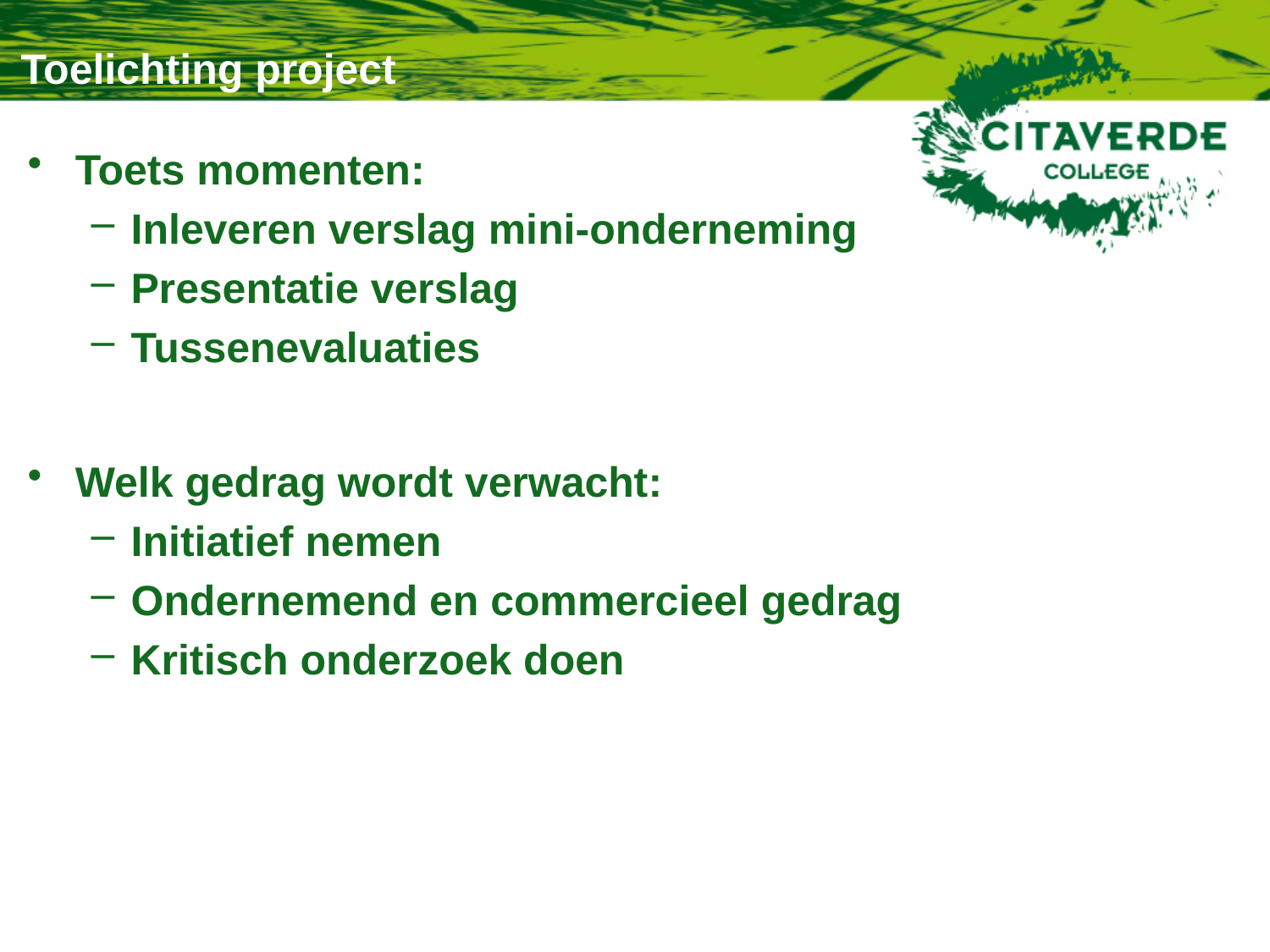

# Toelichting project
Toets momenten:
Inleveren verslag mini-onderneming
Presentatie verslag
Tussenevaluaties

Welk gedrag wordt verwacht:
Initiatief nemen
Ondernemend en commercieel gedrag
Kritisch onderzoek doen